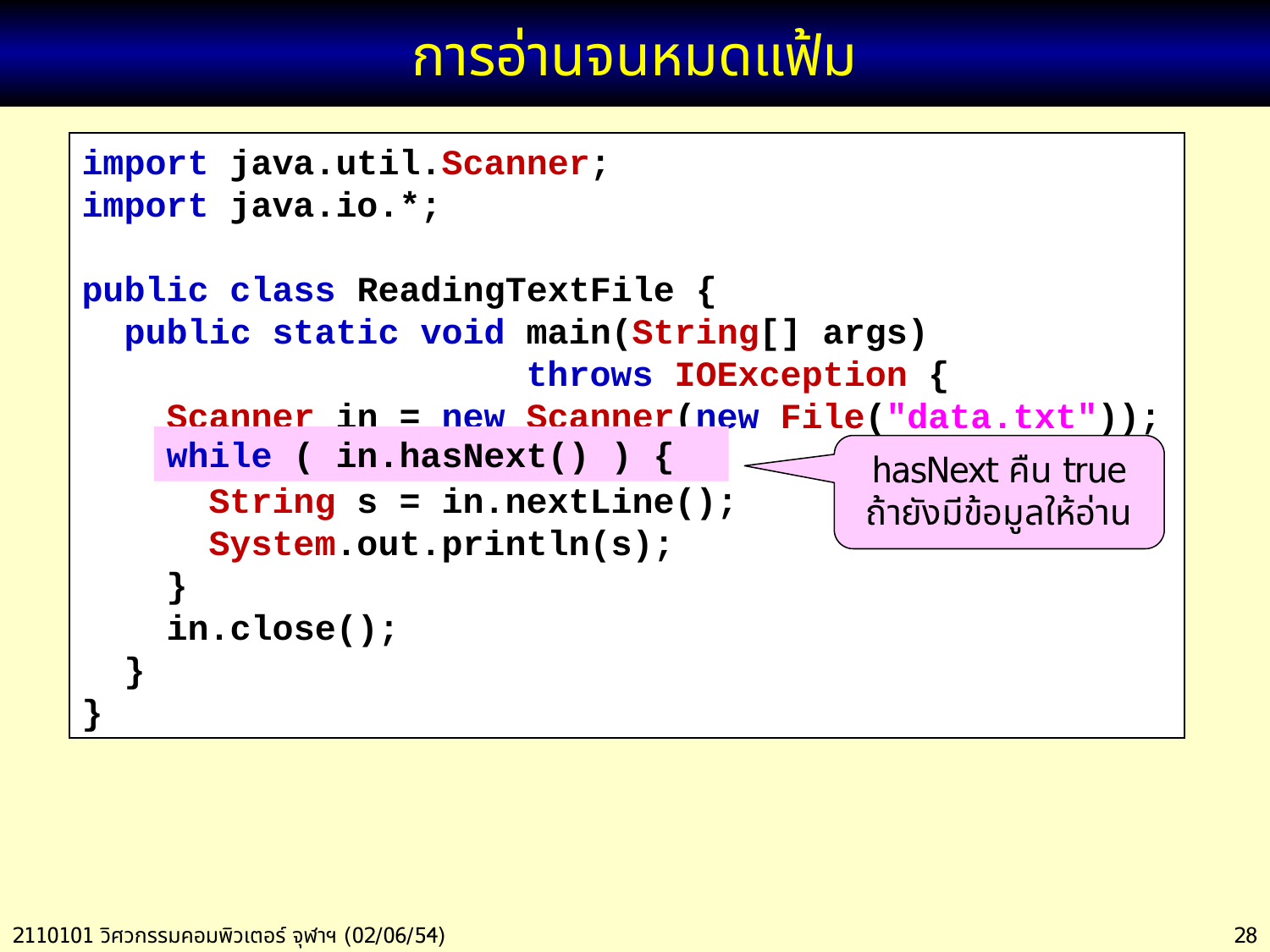

# การอ่านจนหมดแฟ้ม
import java.util.Scanner;
import java.io.*;

public class ReadingTextFile {
  public static void main(String[] args)
                     throws IOException {
    Scanner in = new Scanner(new File("data.txt"));
    for (int i=0; i<4; i++) {
      String s = in.nextLine();
      System.out.println(s);
    }
    in.close();
  }
}
while ( in.hasNext() ) {
hasNext คืน true ถ้ายังมีข้อมูลให้อ่าน